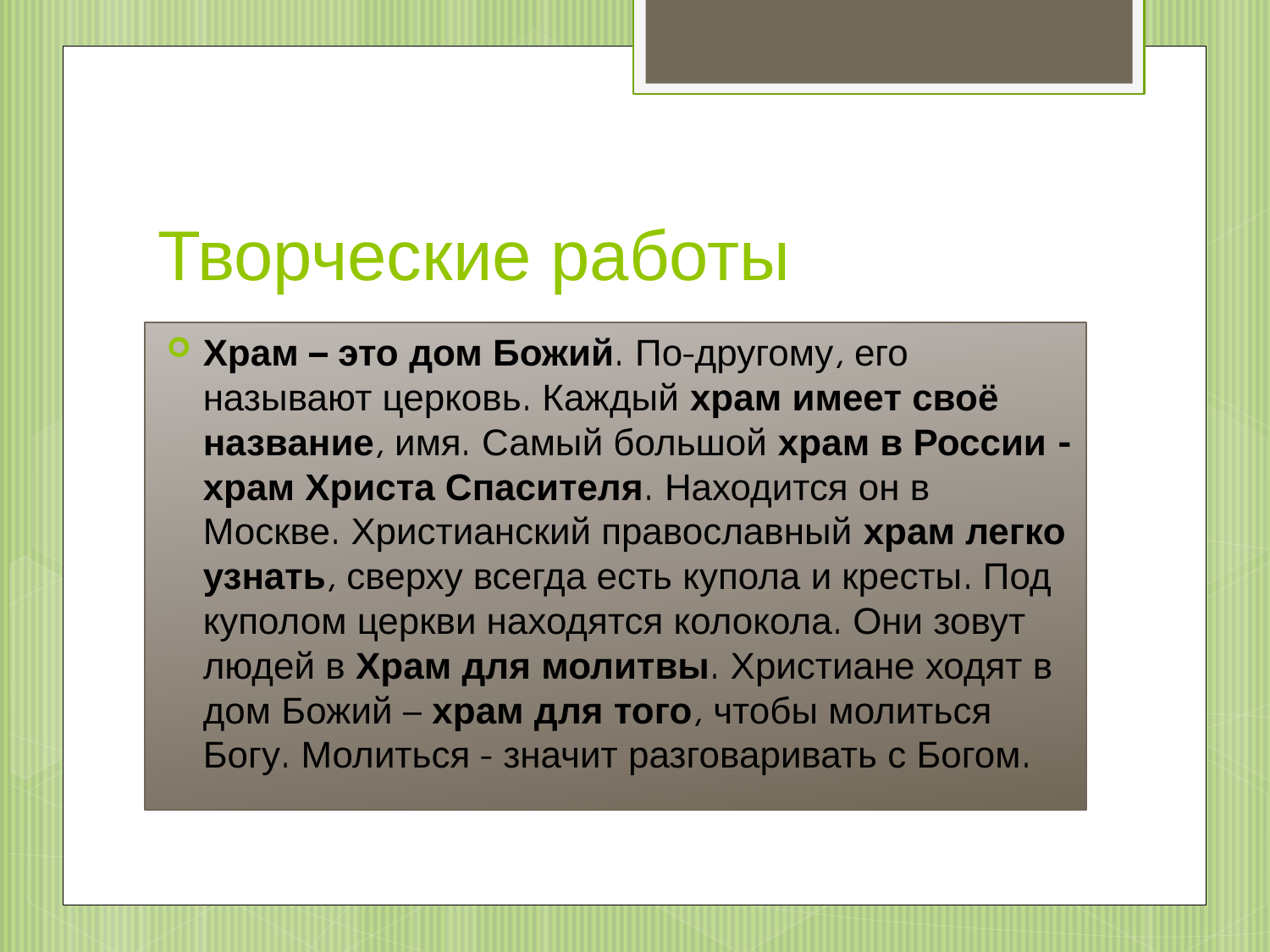

# Творческие работы
Храм – это дом Божий. По-другому, его называют церковь. Каждый храм имеет своё название, имя. Самый большой храм в России - храм Христа Спасителя. Находится он в Москве. Христианский православный храм легко узнать, сверху всегда есть купола и кресты. Под куполом церкви находятся колокола. Они зовут людей в Храм для молитвы. Христиане ходят в дом Божий – храм для того, чтобы молиться Богу. Молиться - значит разговаривать с Богом.